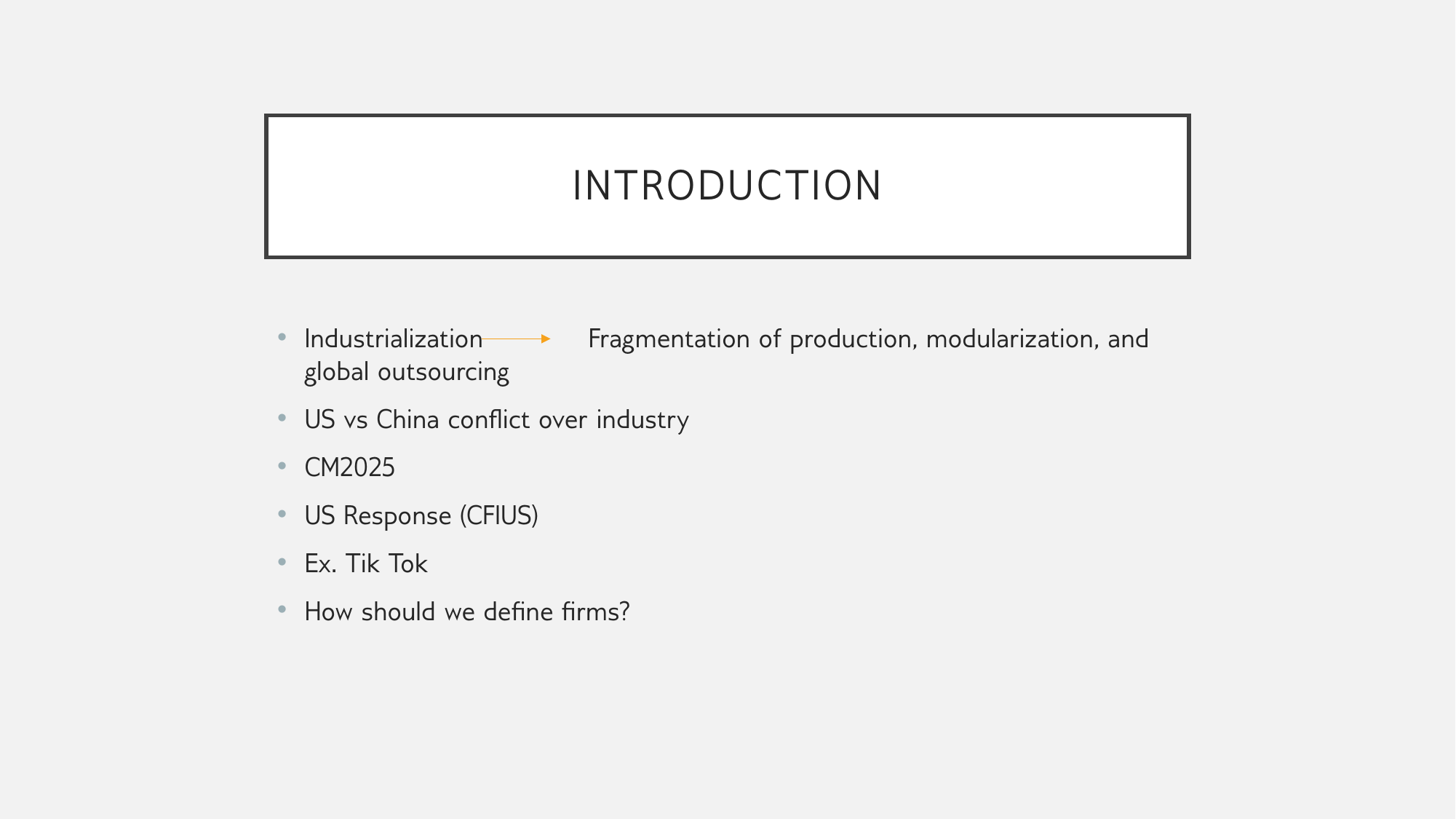

# Introduction
Industrialization 	        Fragmentation of production, modularization, and global outsourcing
US vs China conflict over industry
CM2025
US Response (CFIUS)
Ex. Tik Tok
How should we define firms?